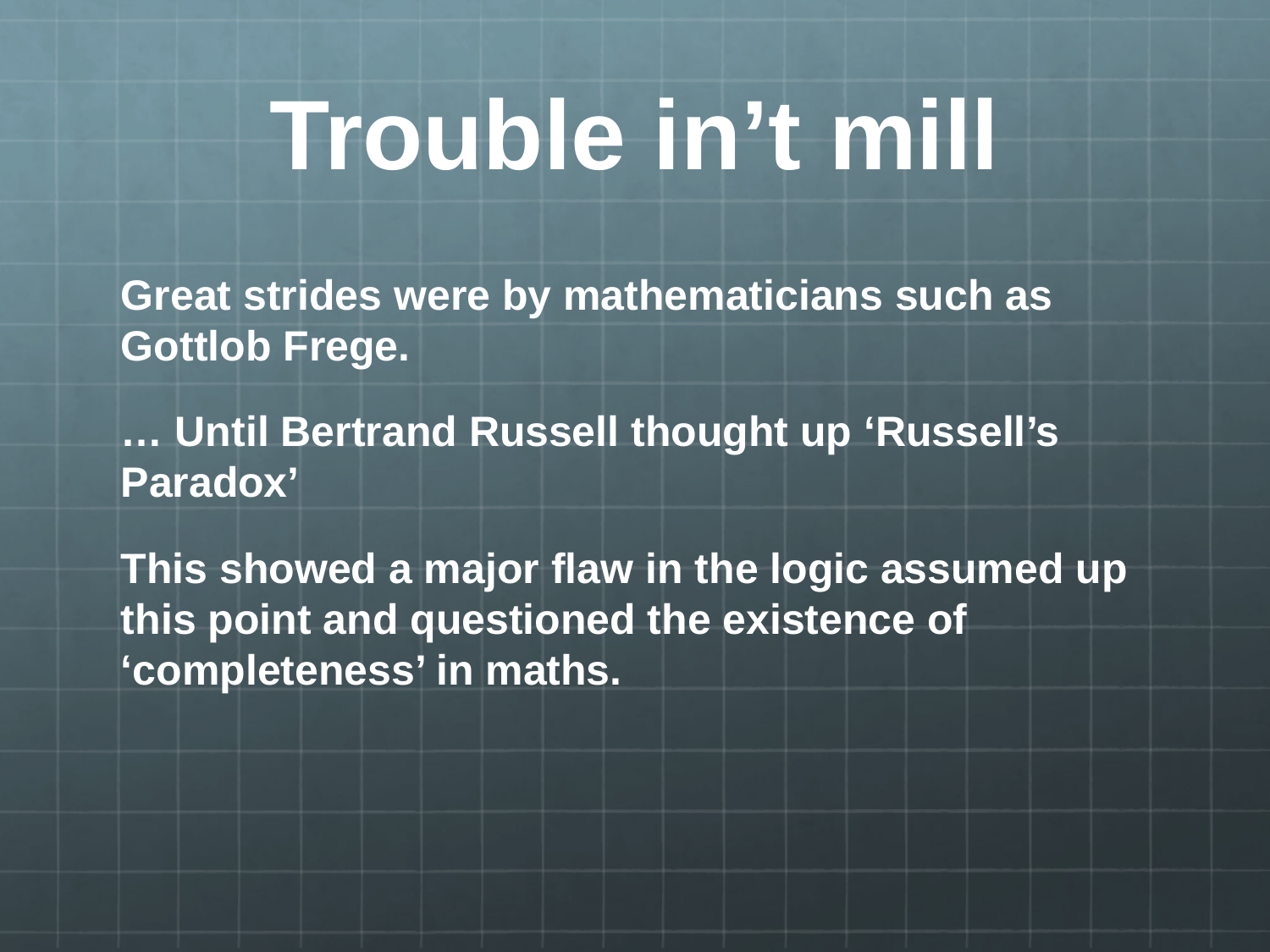

# Trouble in’t mill
Great strides were by mathematicians such as Gottlob Frege.
… Until Bertrand Russell thought up ‘Russell’s Paradox’
This showed a major flaw in the logic assumed up this point and questioned the existence of ‘completeness’ in maths.